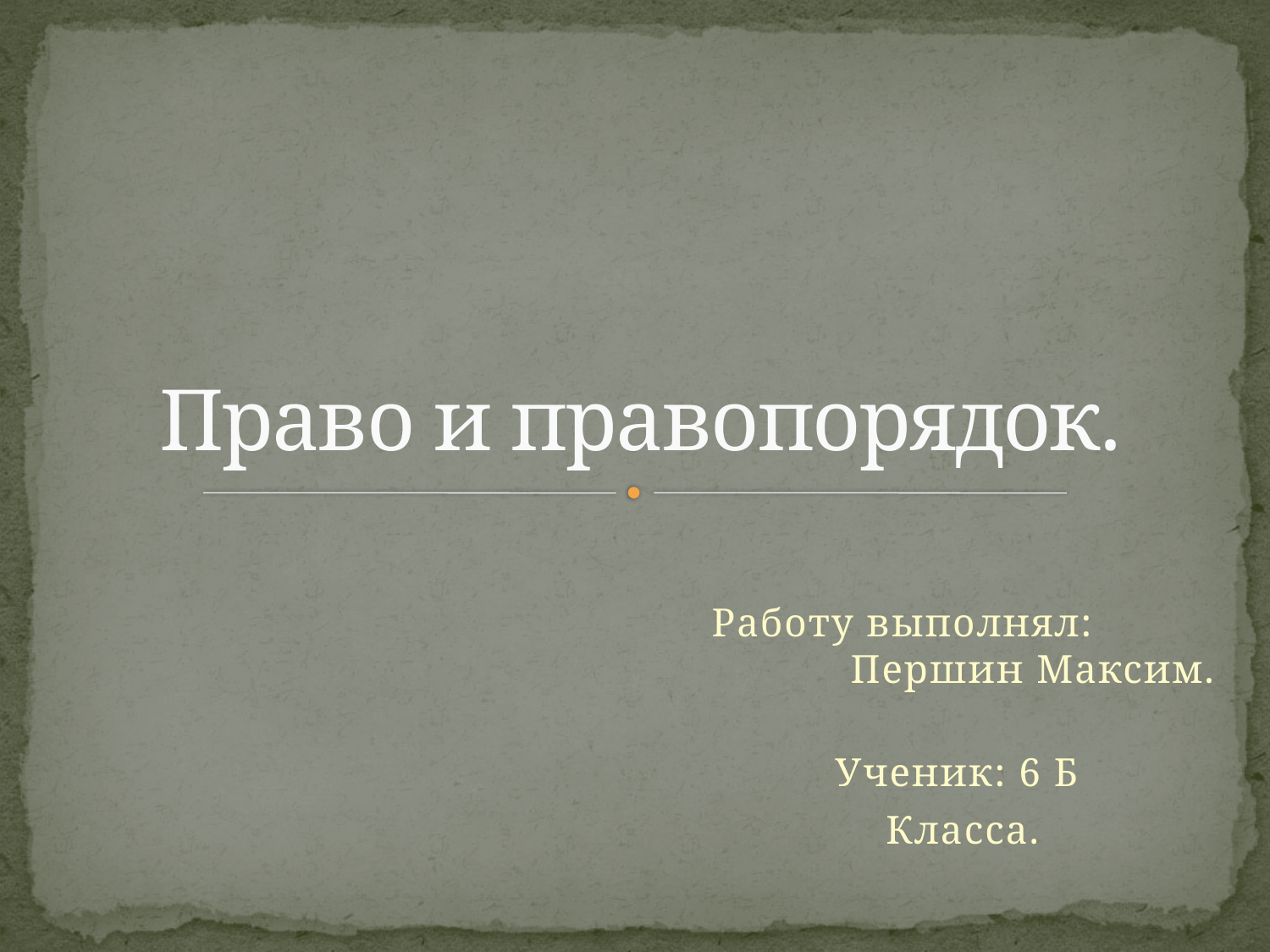

# Право и правопорядок.
                                  Работу выполнял:                       Першин Максим.
Ученик: 6 Б
Класса.